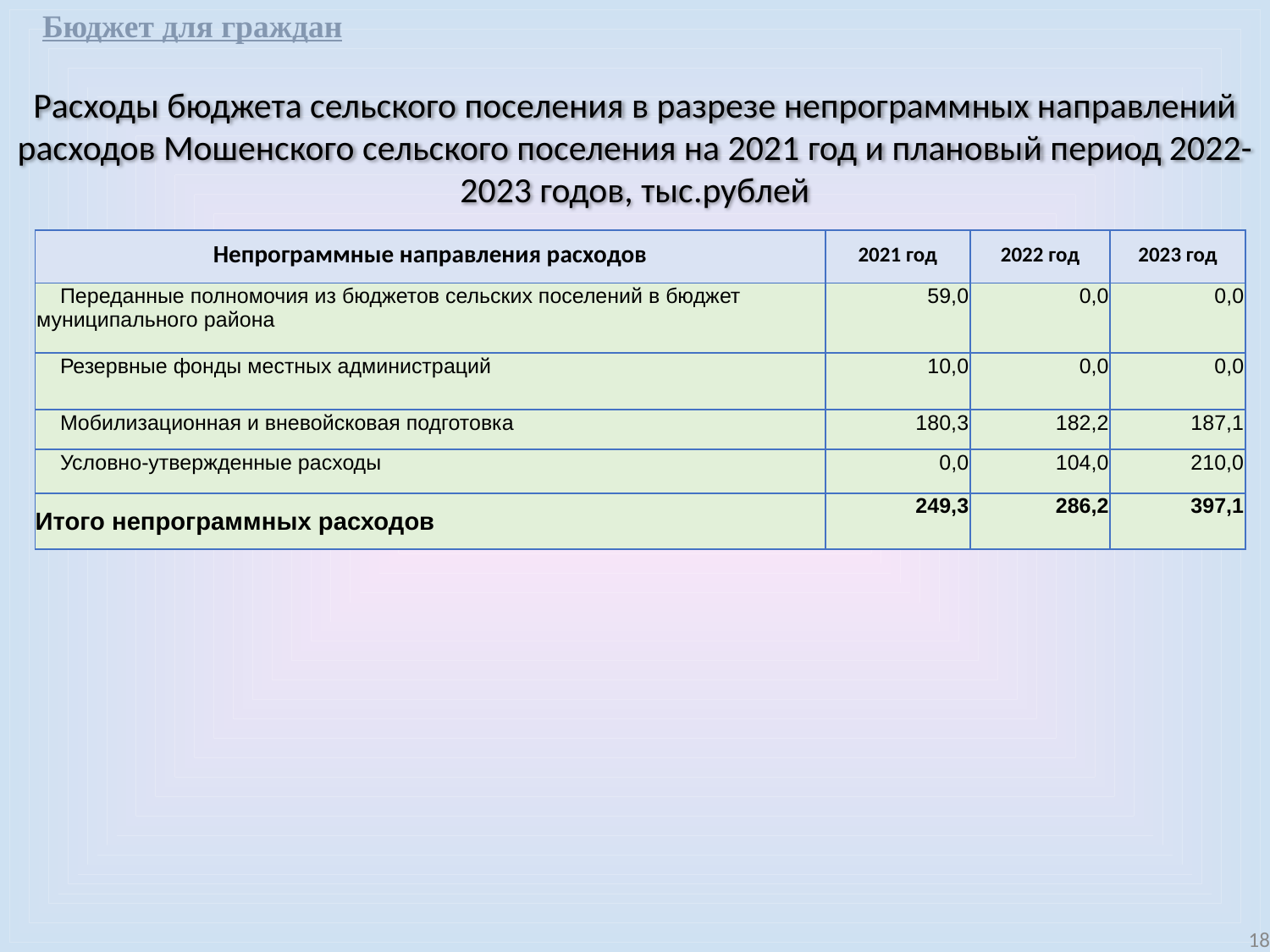

Бюджет для граждан
Расходы бюджета сельского поселения в разрезе непрограммных направлений расходов Мошенского сельского поселения на 2021 год и плановый период 2022-2023 годов, тыс.рублей
| Непрограммные направления расходов | 2021 год | 2022 год | 2023 год |
| --- | --- | --- | --- |
| Переданные полномочия из бюджетов сельских поселений в бюджет муниципального района | 59,0 | 0,0 | 0,0 |
| Резервные фонды местных администраций | 10,0 | 0,0 | 0,0 |
| Мобилизационная и вневойсковая подготовка | 180,3 | 182,2 | 187,1 |
| Условно-утвержденные расходы | 0,0 | 104,0 | 210,0 |
| Итого непрограммных расходов | 249,3 | 286,2 | 397,1 |
18